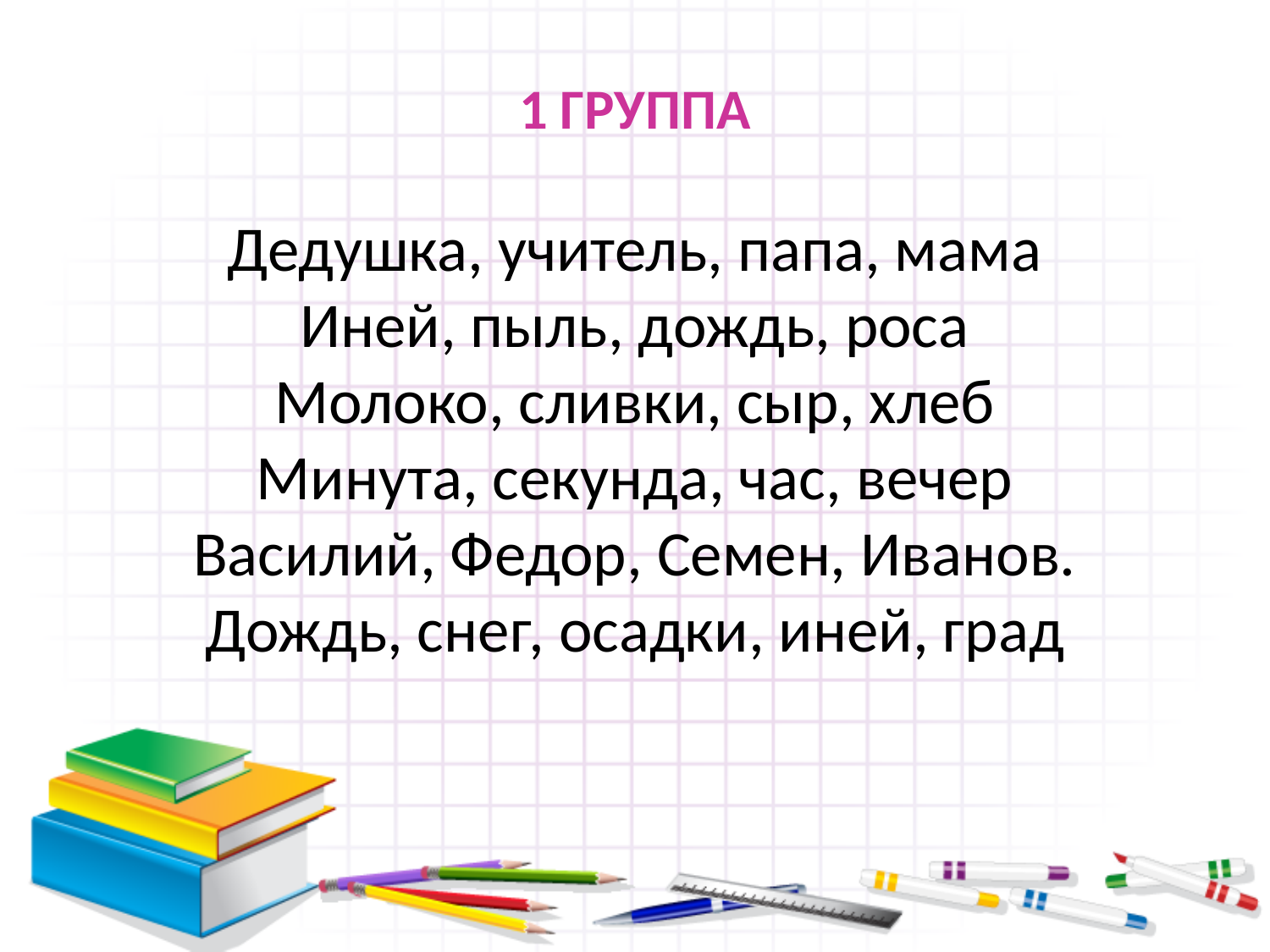

# 1 ГРУППА Дедушка, учитель, папа, мама Иней, пыль, дождь, роса Молоко, сливки, сыр, хлеб Минута, секунда, час, вечер Василий, Федор, Семен, Иванов. Дождь, снег, осадки, иней, град